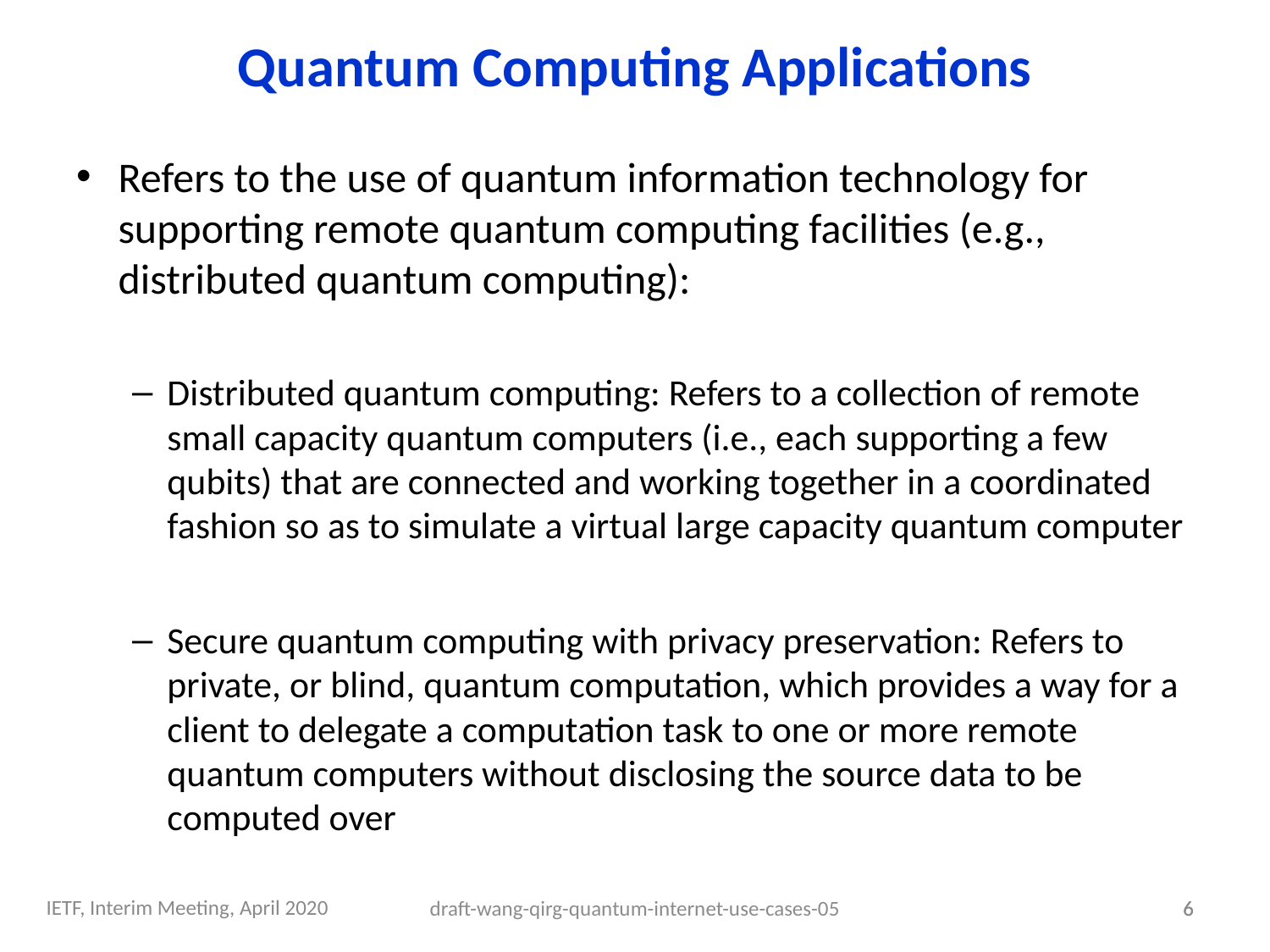

Quantum Computing Applications
Refers to the use of quantum information technology for supporting remote quantum computing facilities (e.g., distributed quantum computing):

Distributed quantum computing: Refers to a collection of remote small capacity quantum computers (i.e., each supporting a few qubits) that are connected and working together in a coordinated fashion so as to simulate a virtual large capacity quantum computer

Secure quantum computing with privacy preservation: Refers to private, or blind, quantum computation, which provides a way for a client to delegate a computation task to one or more remote quantum computers without disclosing the source data to be computed over
IETF, Interim Meeting, April 2020
draft-wang-qirg-quantum-internet-use-cases-05
6
6